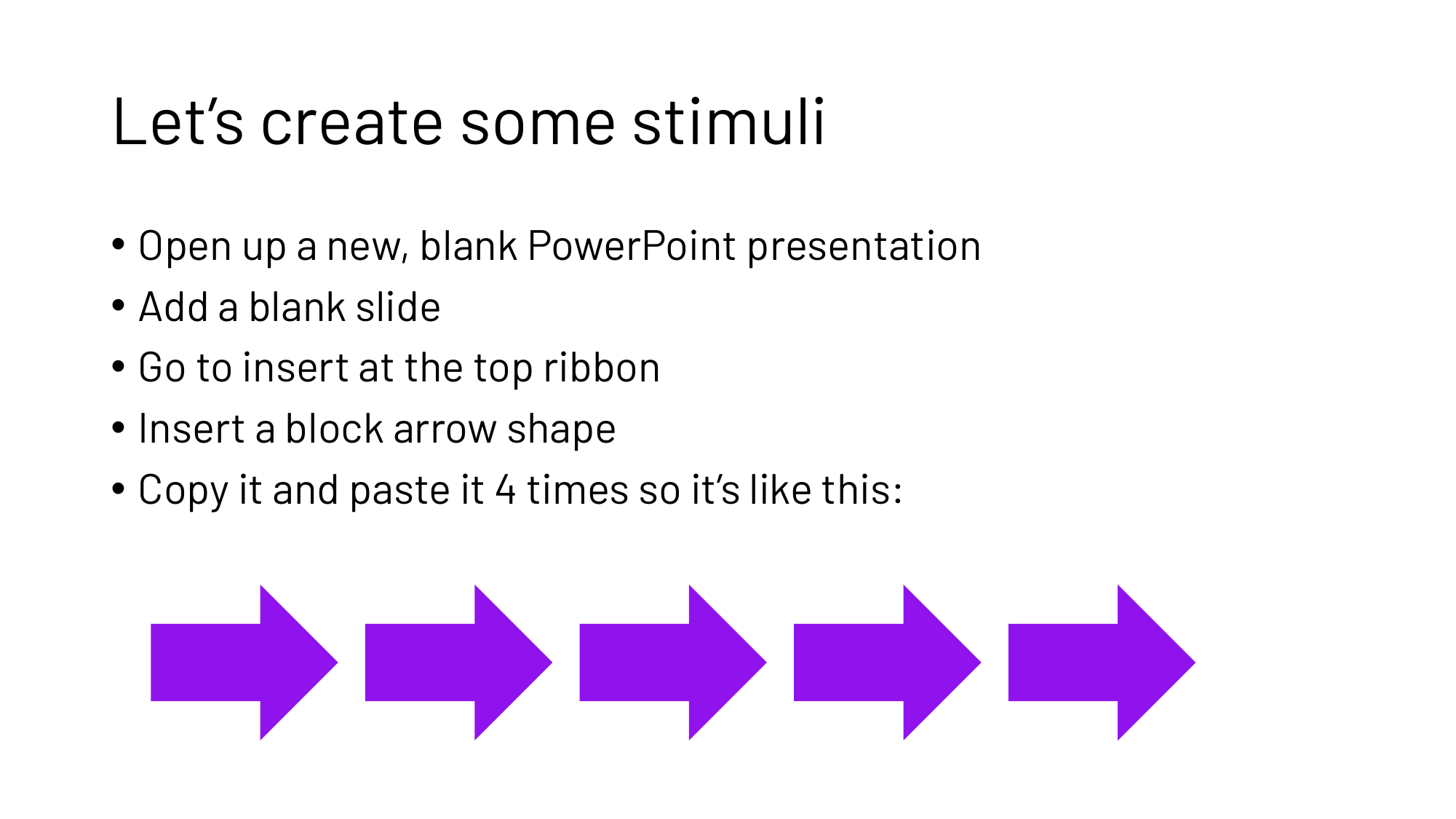

# Let’s create some stimuli
Open up a new, blank PowerPoint presentation
Add a blank slide
Go to insert at the top ribbon
Insert a block arrow shape
Copy it and paste it 4 times so it’s like this: